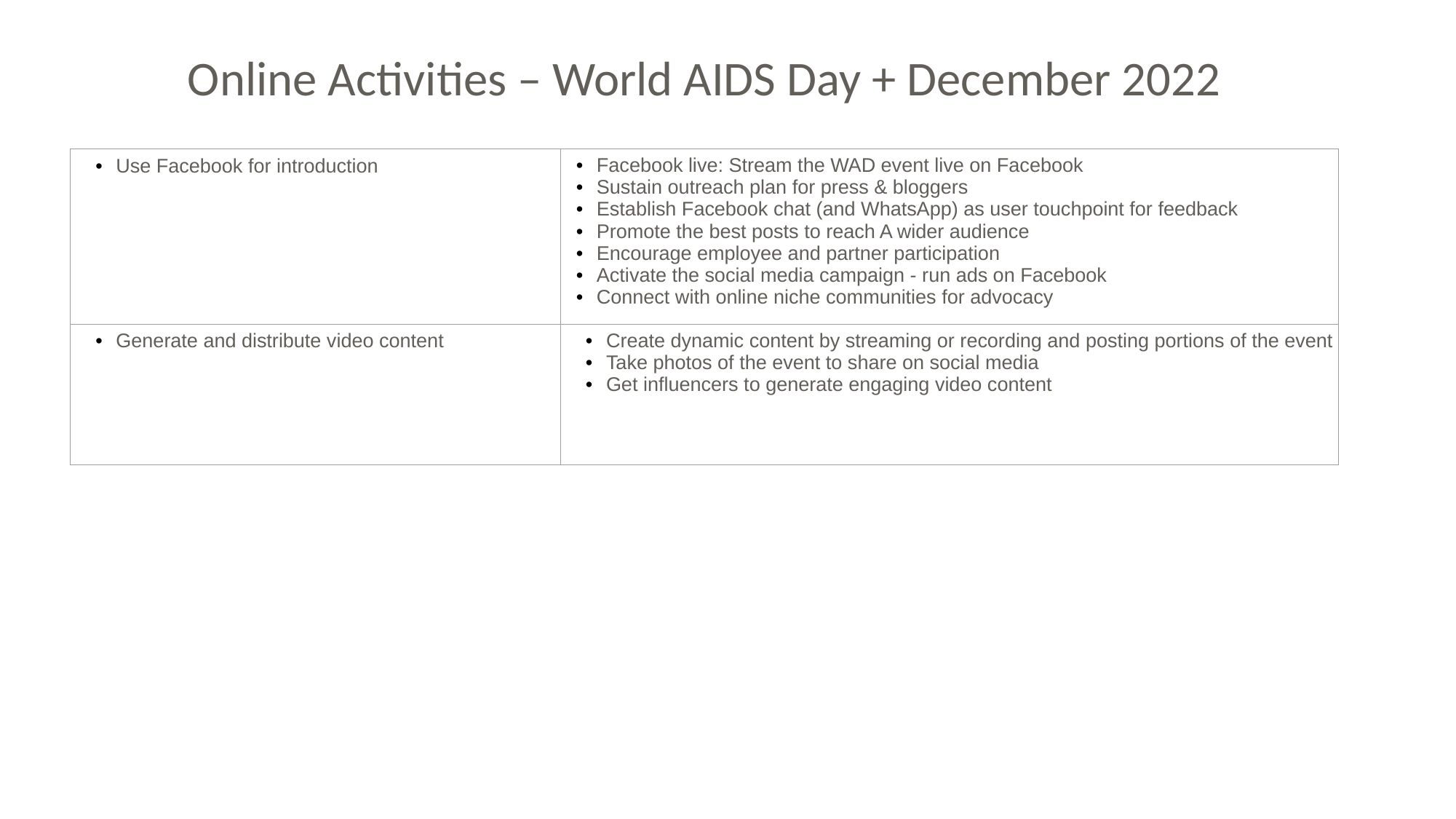

# Online Activities – World AIDS Day + December 2022
| Use Facebook for introduction | Facebook live: Stream the WAD event live on Facebook Sustain outreach plan for press & bloggers Establish Facebook chat (and WhatsApp) as user touchpoint for feedback Promote the best posts to reach A wider audience Encourage employee and partner participation Activate the social media campaign - run ads on Facebook Connect with online niche communities for advocacy |
| --- | --- |
| Generate and distribute video content | Create dynamic content by streaming or recording and posting portions of the event Take photos of the event to share on social media Get influencers to generate engaging video content |